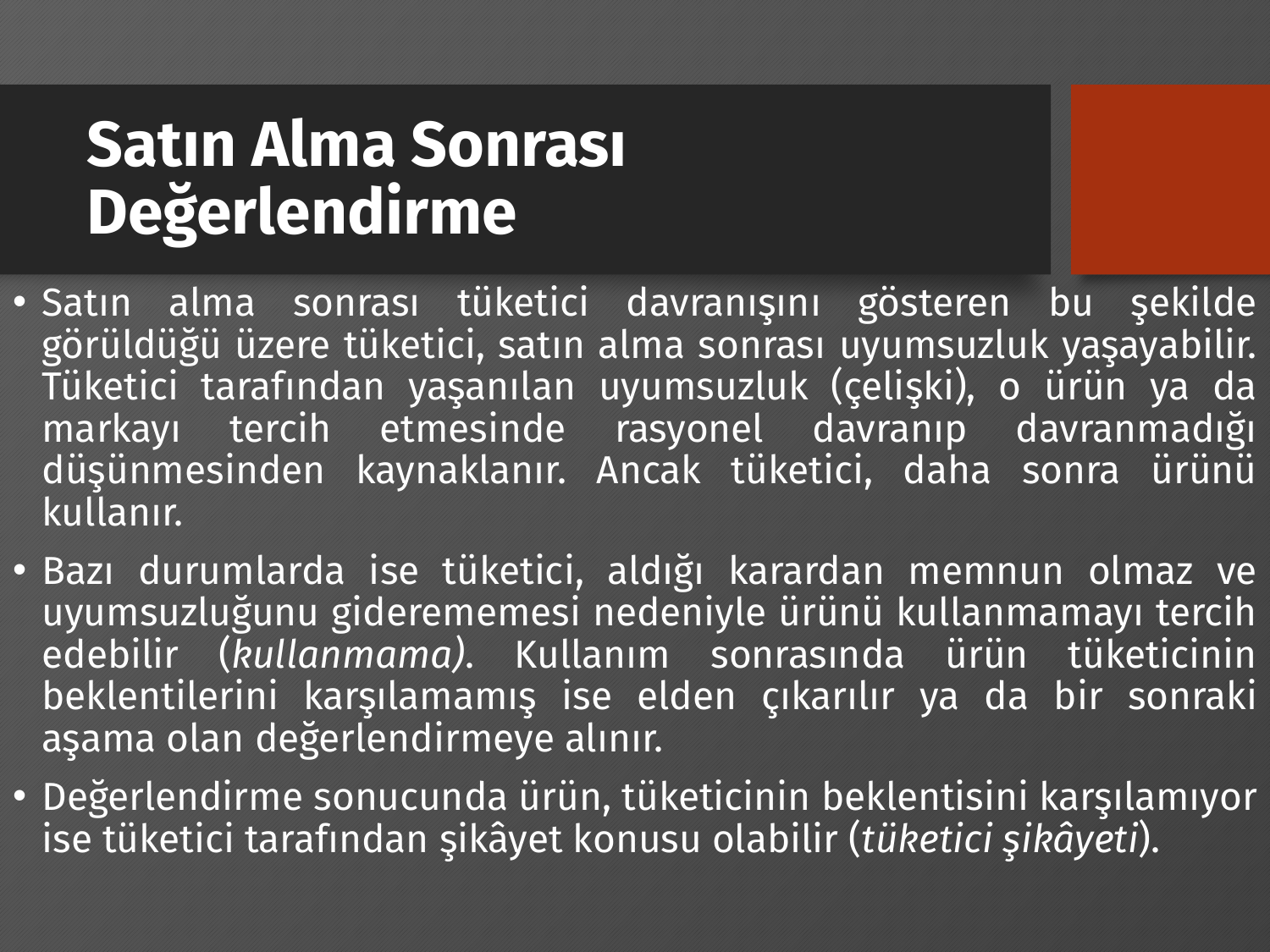

# Satın Alma Sonrası Değerlendirme
Satın alma sonrası tüketici davranışını gösteren bu şekilde görüldüğü üzere tüketici, satın alma sonrası uyumsuzluk yaşayabilir. Tüketici tarafından yaşanılan uyumsuzluk (çelişki), o ürün ya da markayı tercih etmesinde rasyonel davranıp davranmadığı düşünmesinden kaynaklanır. Ancak tüketici, daha sonra ürünü kullanır.
Bazı durumlarda ise tüketici, aldığı karardan memnun olmaz ve uyumsuzluğunu giderememesi nedeniyle ürünü kullanmamayı tercih edebilir (kullanmama). Kullanım sonrasında ürün tüketicinin beklentilerini karşılamamış ise elden çıkarılır ya da bir sonraki aşama olan değerlendirmeye alınır.
Değerlendirme sonucunda ürün, tüketicinin beklentisini karşılamıyor ise tüketici tarafından şikâyet konusu olabilir (tüketici şikâyeti).